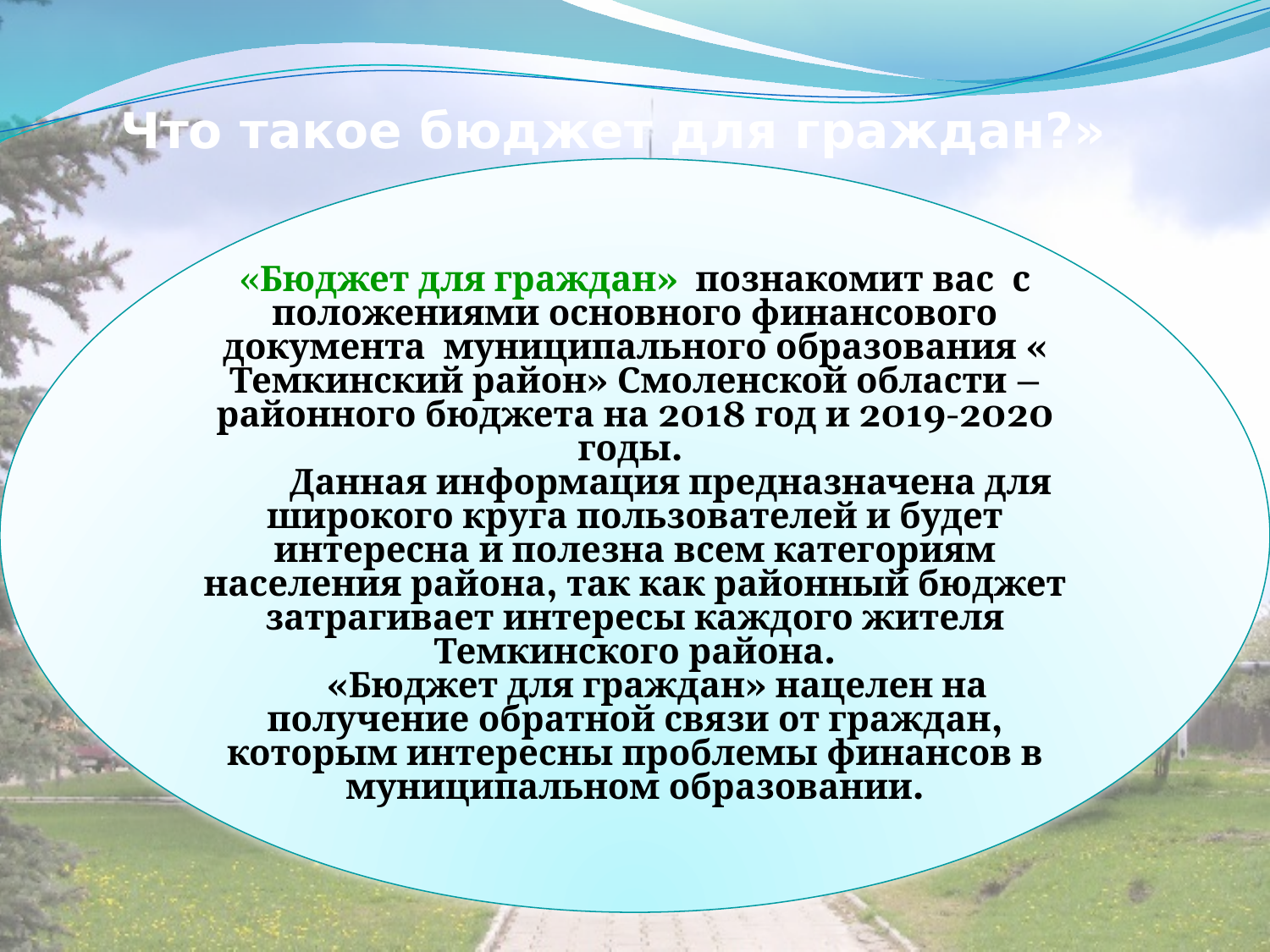

# Что такое бюджет для граждан?»
«Бюджет для граждан»  познакомит вас  с положениями основного финансового документа  муниципального образования « Темкинский район» Смоленской области – районного бюджета на 2018 год и 2019-2020 годы.
        Данная информация предназначена для широкого круга пользователей и будет интересна и полезна всем категориям населения района, так как районный бюджет затрагивает интересы каждого жителя Темкинского района.
     «Бюджет для граждан» нацелен на получение обратной связи от граждан, которым интересны проблемы финансов в муниципальном образовании.